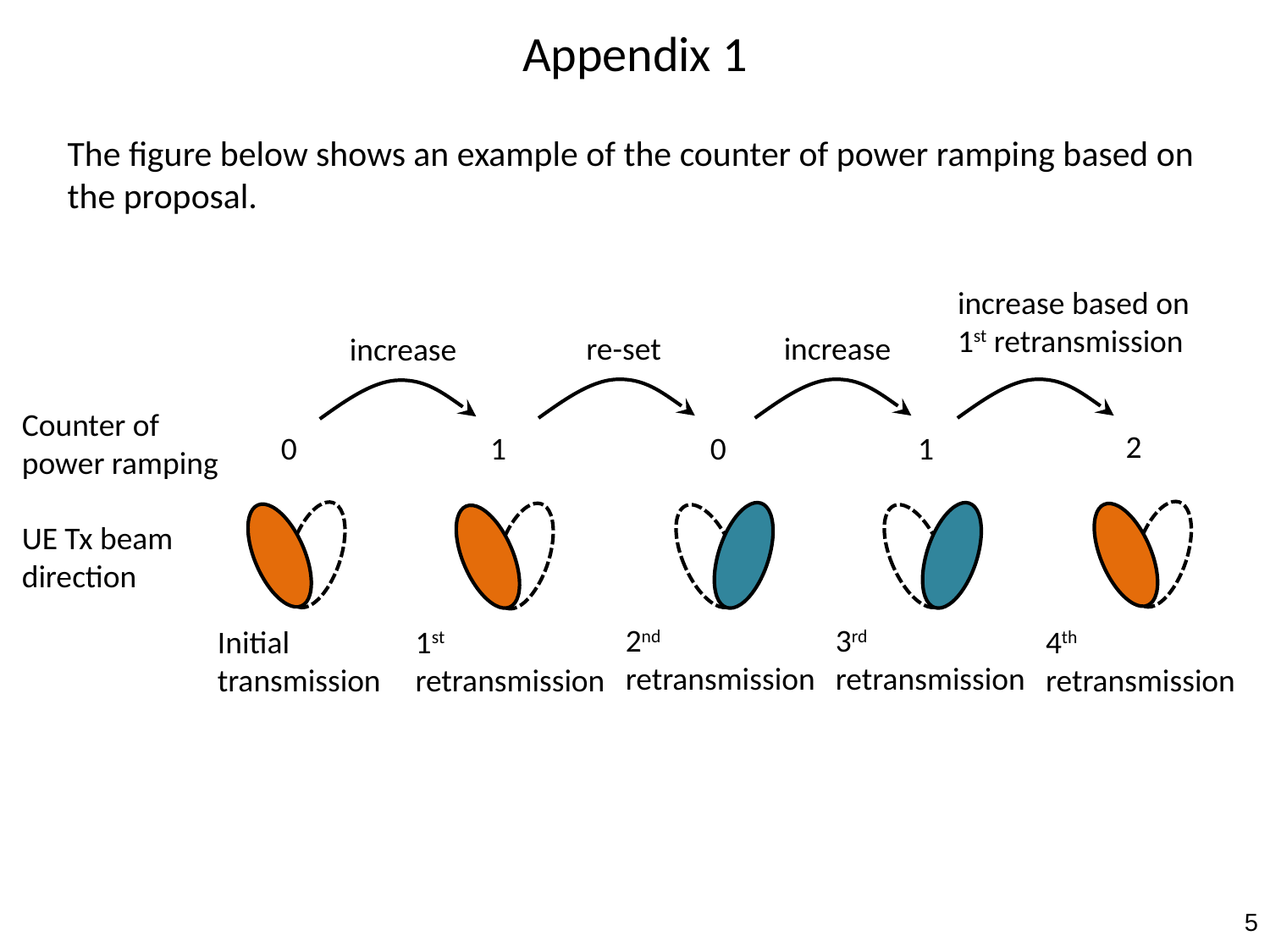

Appendix 1
The figure below shows an example of the counter of power ramping based on the proposal.
increase based on 1st retransmission
re-set
increase
increase

Counter of power ramping
2
0
1
0
1

UE Tx beam
direction
2nd retransmission
3rd retransmission
1st retransmission
4th retransmission
Initial transmission